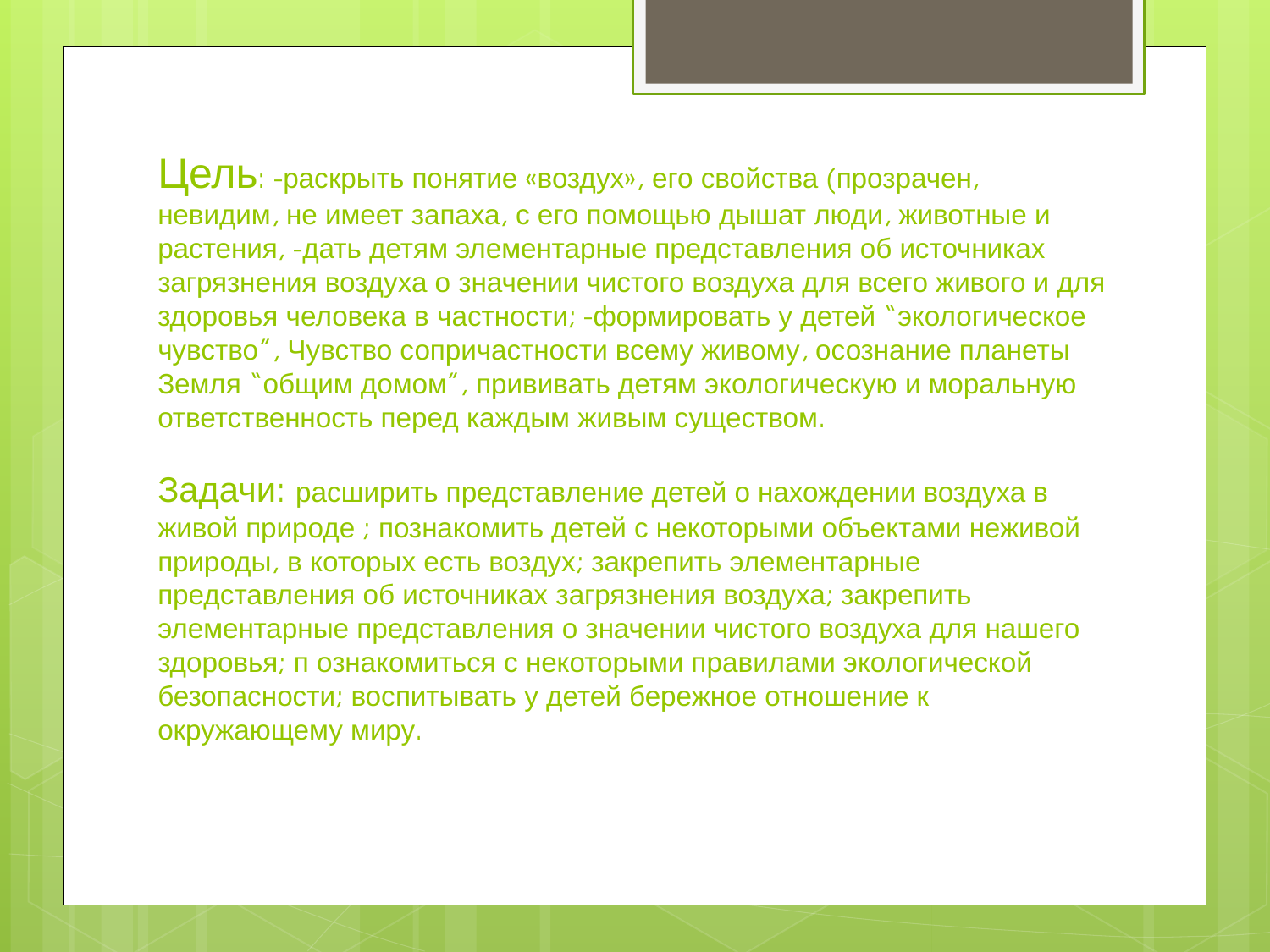

# Цель: -раскрыть понятие «воздух», его свойства (прозрачен, невидим, не имеет запаха, с его помощью дышат люди, животные и растения, -дать детям элементарные представления об источниках загрязнения воздуха о значении чистого воздуха для всего живого и для здоровья человека в частности; -формировать у детей “экологическое чувство”, Чувство сопричастности всему живому, осознание планеты Земля “общим домом”, прививать детям экологическую и моральную ответственность перед каждым живым существом. Задачи: расширить представление детей о нахождении воздуха в живой природе ; познакомить детей с некоторыми объектами неживой природы, в которых есть воздух; закрепить элементарные представления об источниках загрязнения воздуха; закрепить элементарные представления о значении чистого воздуха для нашего здоровья; п ознакомиться с некоторыми правилами экологической безопасности; воспитывать у детей бережное отношение к окружающему миру.